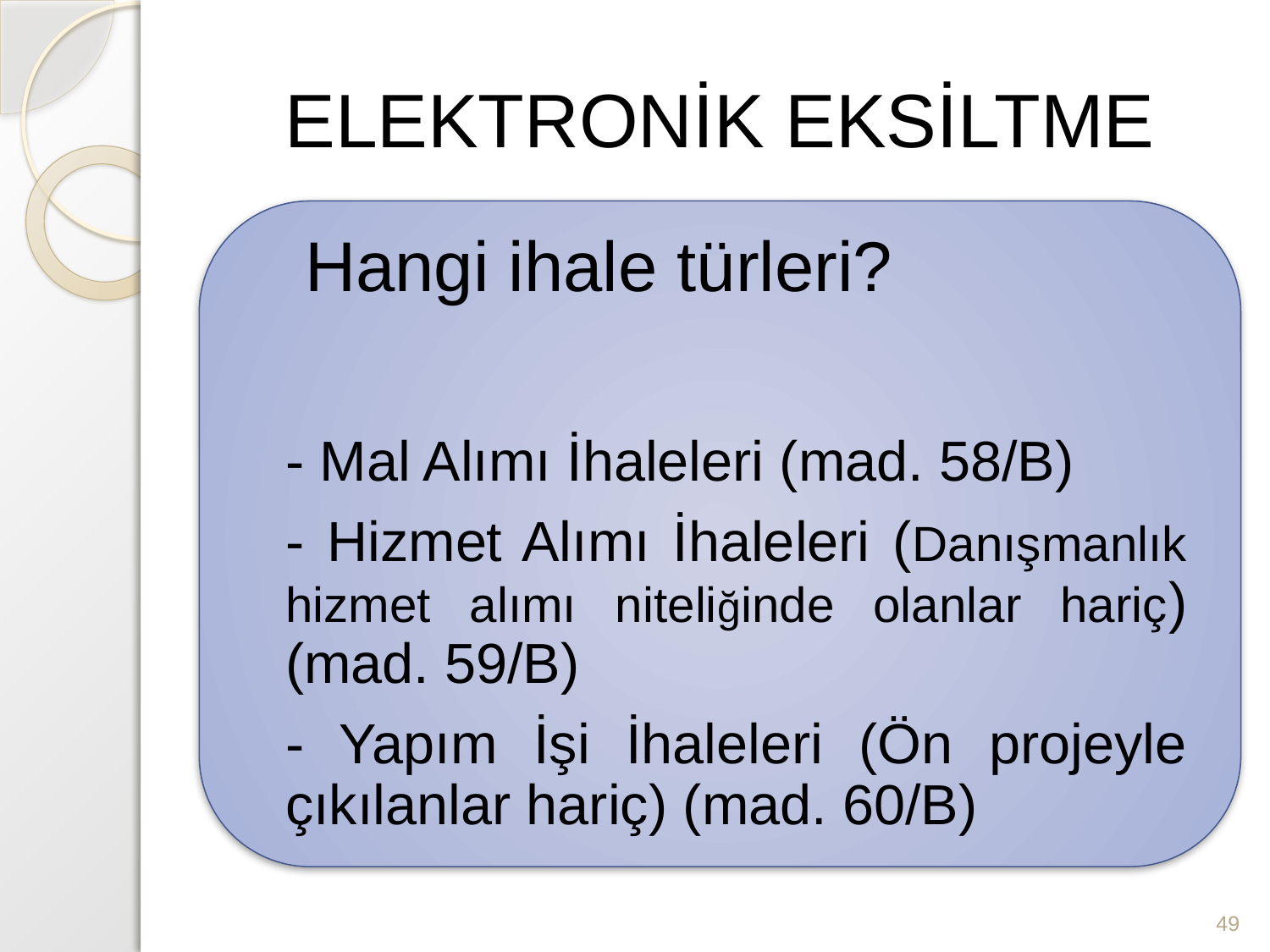

# ELEKTRONİK EKSİLTME
 Hangi ihale türleri?

- Mal Alımı İhaleleri (mad. 58/B)
- Hizmet Alımı İhaleleri (Danışmanlık hizmet alımı niteliğinde olanlar hariç) (mad. 59/B)
- Yapım İşi İhaleleri (Ön projeyle çıkılanlar hariç) (mad. 60/B)
49